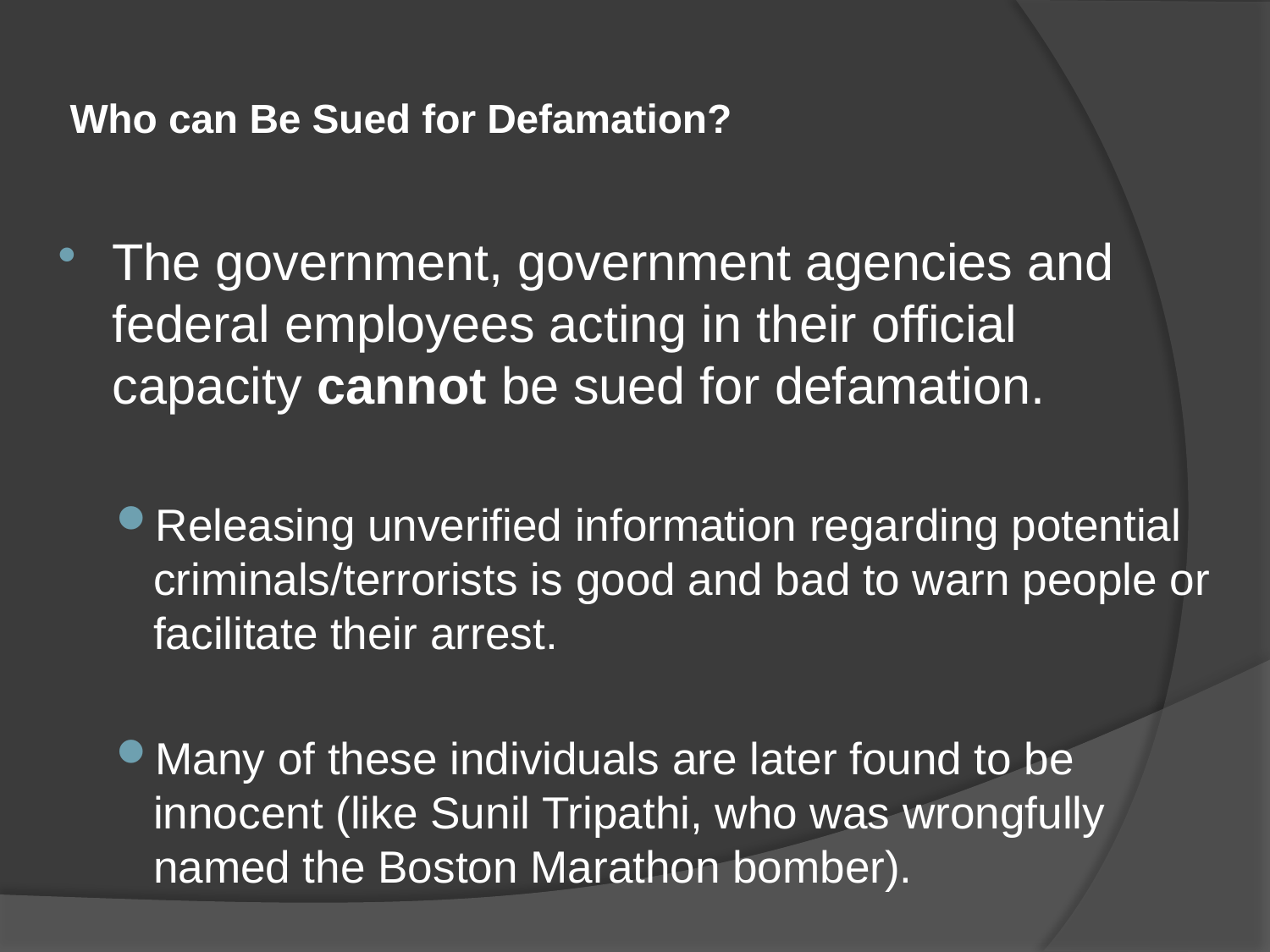

# Who can Be Sued for Defamation?
The government, government agencies and federal employees acting in their official capacity cannot be sued for defamation.

Releasing unverified information regarding potential criminals/terrorists is good and bad to warn people or facilitate their arrest.

Many of these individuals are later found to be innocent (like Sunil Tripathi, who was wrongfully named the Boston Marathon bomber).